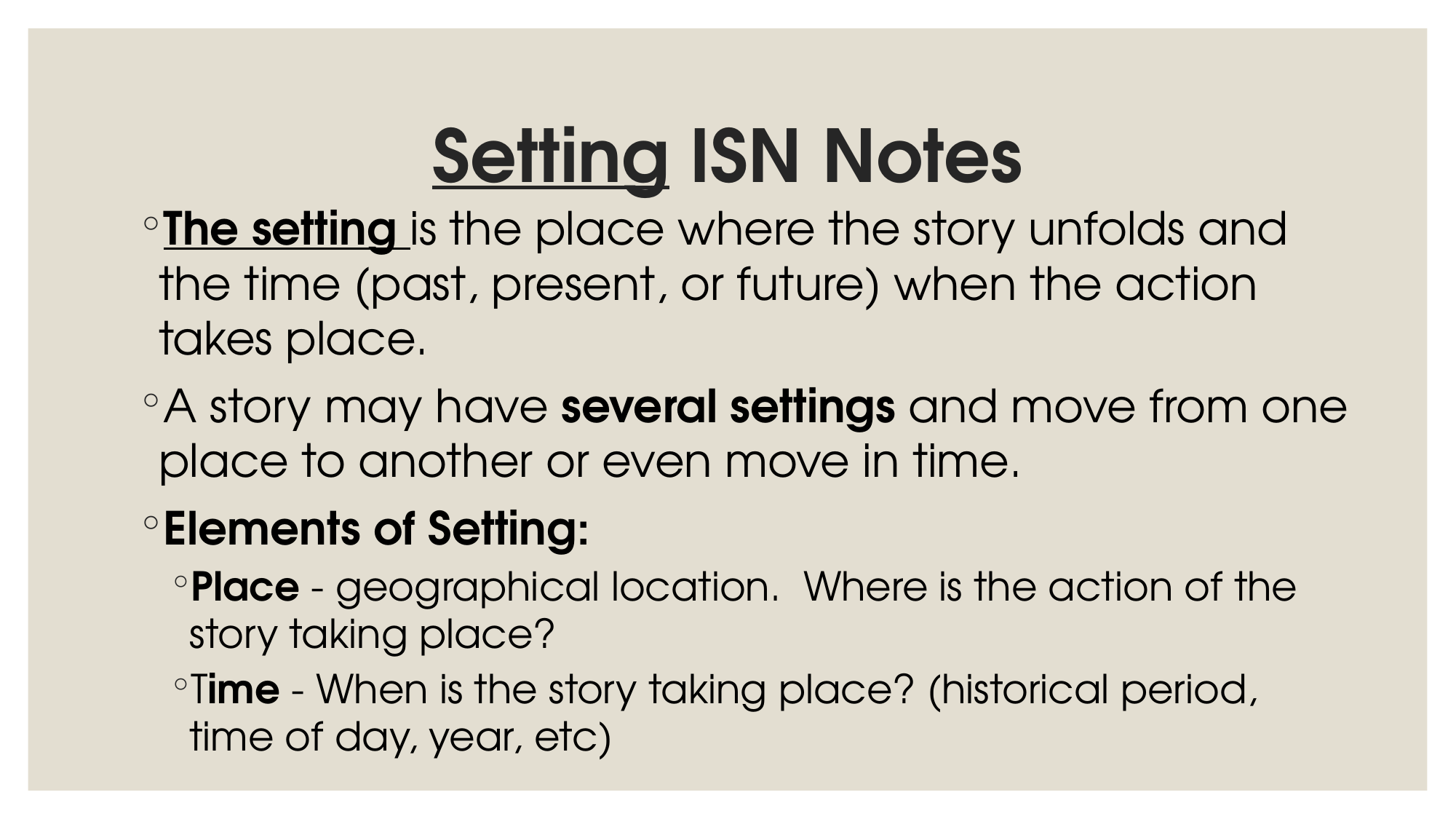

# Setting ISN Notes
The setting is the place where the story unfolds and the time (past, present, or future) when the action takes place.
A story may have several settings and move from one place to another or even move in time.
Elements of Setting:
Place - geographical location.  Where is the action of the story taking place?
Time - When is the story taking place? (historical period, time of day, year, etc)